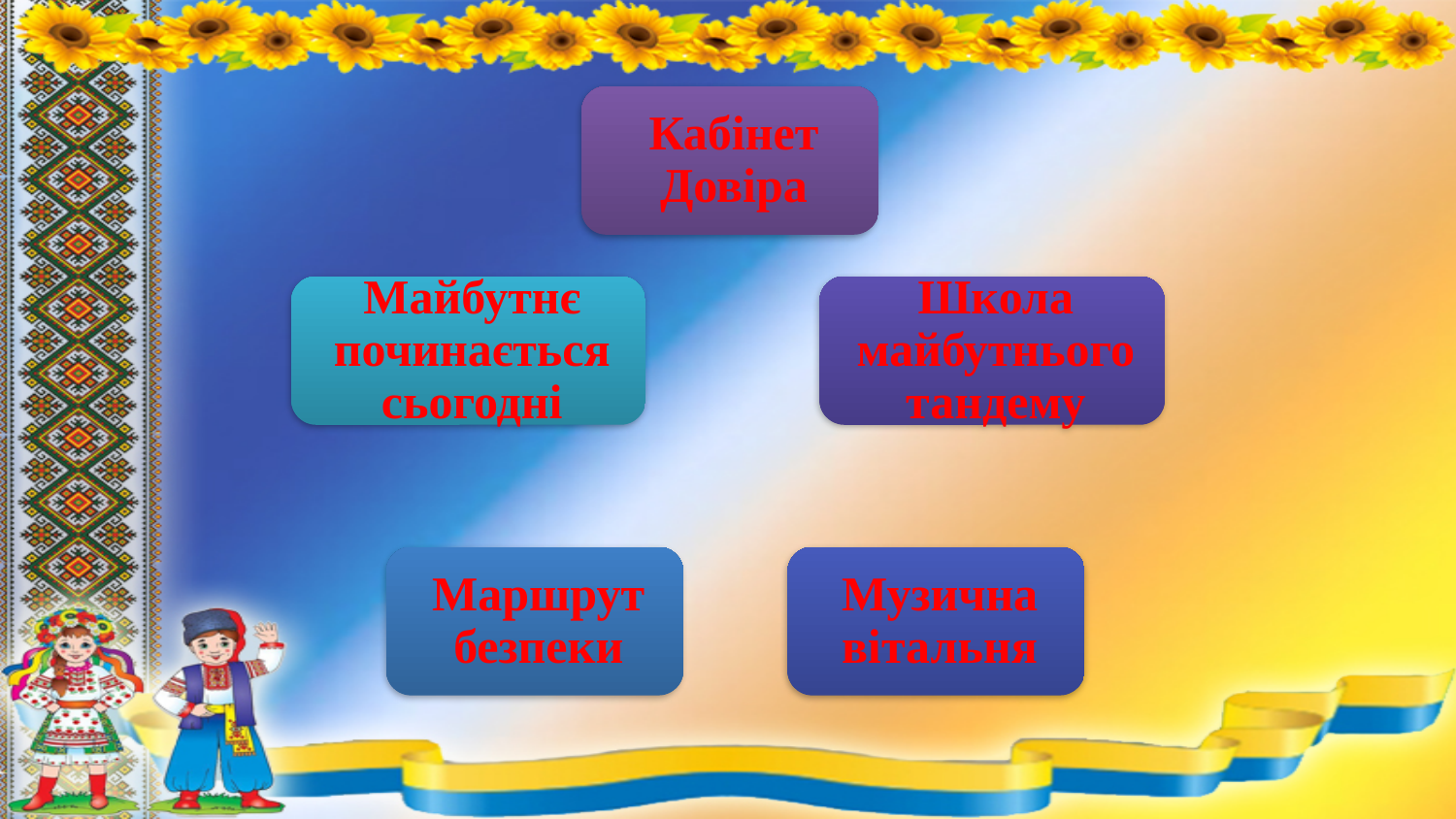

Кабінет Довіра
Школа майбутнього тандему
Музична вітальня
Маршрут безпеки
Майбутнє починається сьогодні